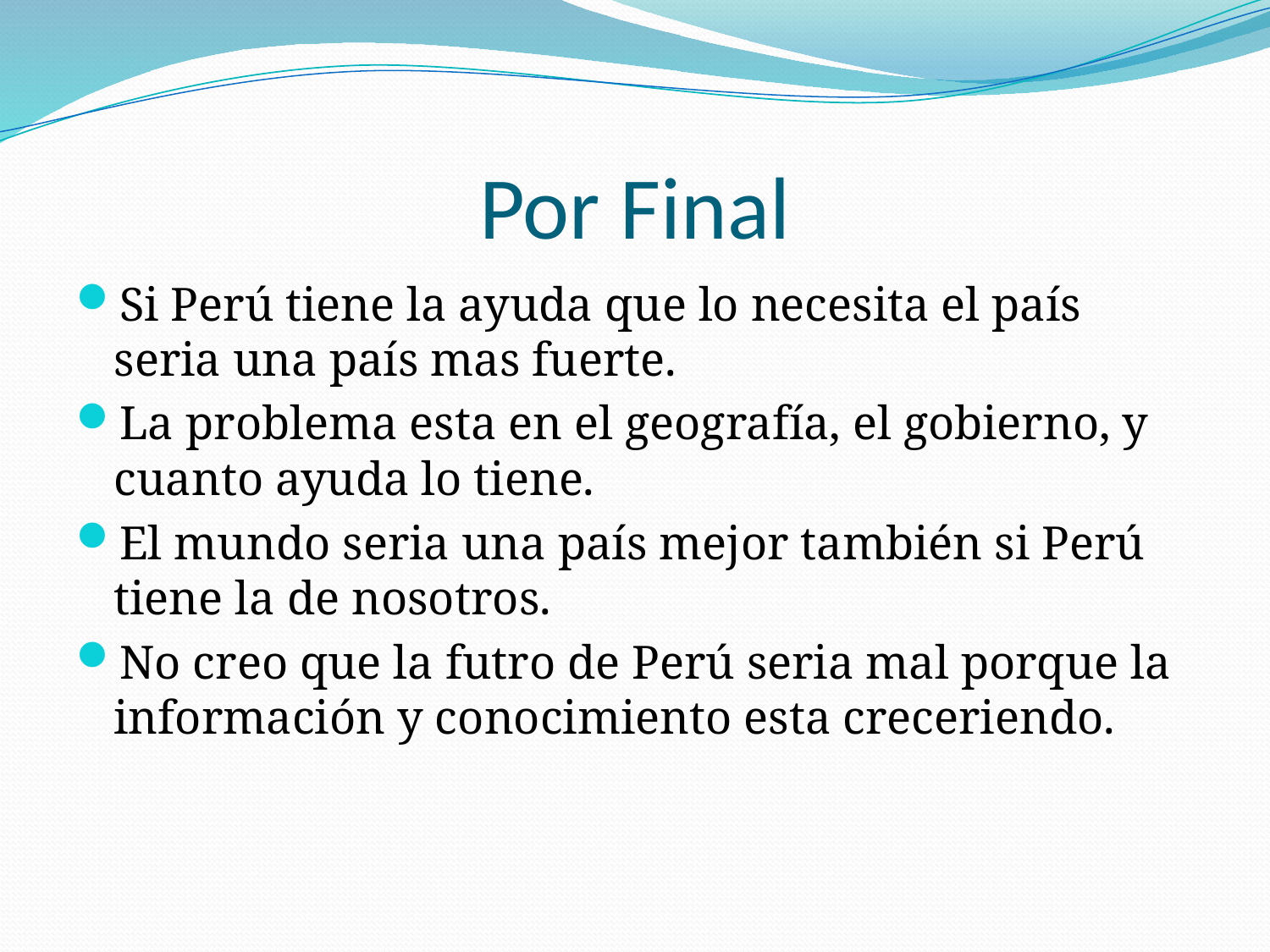

# Por Final
Si Perú tiene la ayuda que lo necesita el país seria una país mas fuerte.
La problema esta en el geografía, el gobierno, y cuanto ayuda lo tiene.
El mundo seria una país mejor también si Perú tiene la de nosotros.
No creo que la futro de Perú seria mal porque la información y conocimiento esta creceriendo.